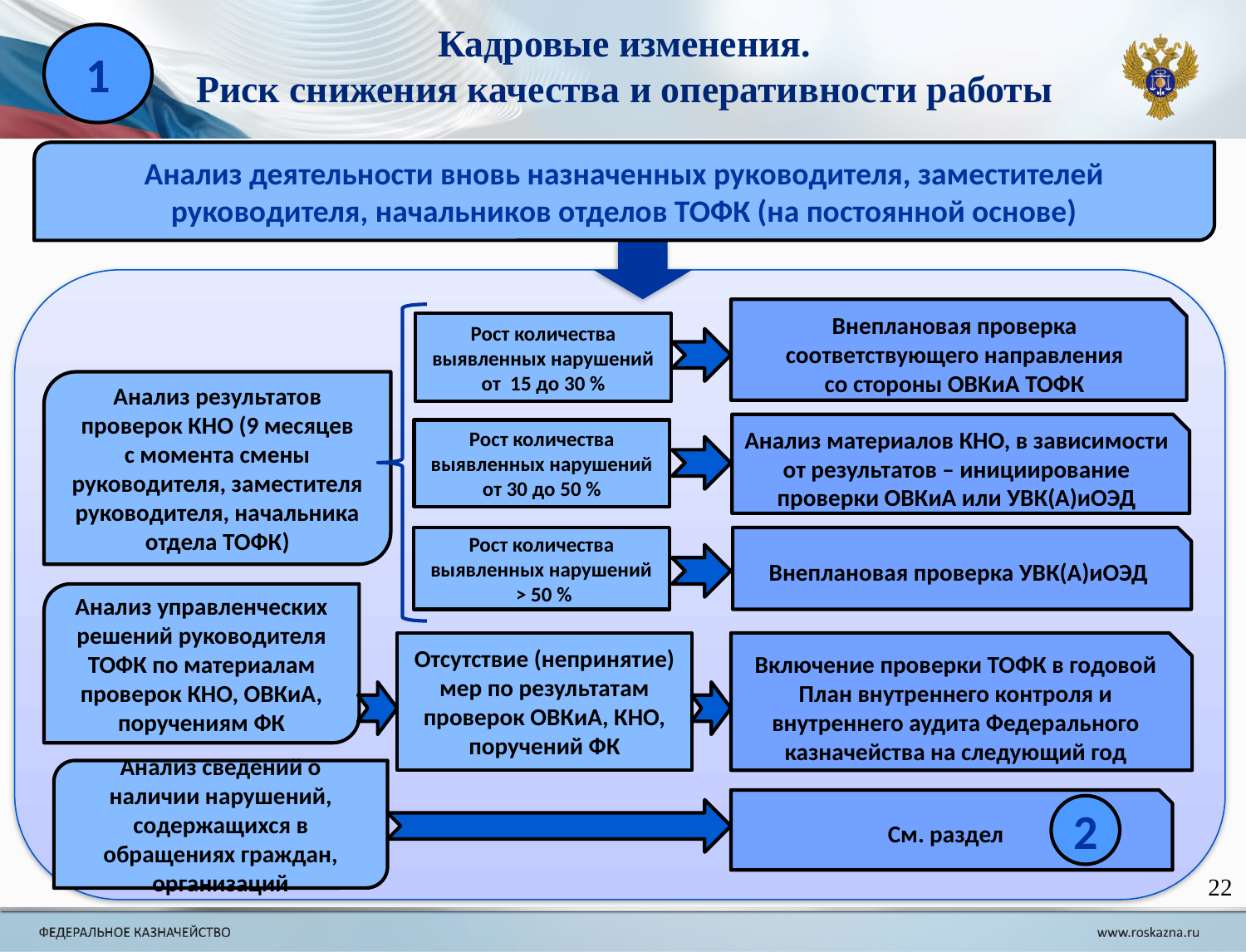

Кадровые изменения.
Риск снижения качества и оперативности работы
1
Анализ деятельности вновь назначенных руководителя, заместителей руководителя, начальников отделов ТОФК (на постоянной основе)

Внеплановая проверка соответствующего направления
со стороны ОВКиА ТОФК

Рост количества выявленных нарушений от  15 до 30 %

Анализ результатов проверок КНО (9 месяцев
с момента смены руководителя, заместителя руководителя, начальника отдела ТОФК)
Анализ материалов КНО, в зависимости от результатов – инициирование проверки ОВКиА или УВК(А)иОЭД
Рост количества выявленных нарушений от 30 до 50 %

Внеплановая проверка УВК(А)иОЭД
Рост количества выявленных нарушений
 > 50 %

Анализ управленческих решений руководителя ТОФК по материалам проверок КНО, ОВКиА, поручениям ФК
Отсутствие (непринятие) мер по результатам проверок ОВКиА, КНО, поручений ФК
Включение проверки ТОФК в годовой План внутреннего контроля и внутреннего аудита Федерального казначейства на следующий год

Анализ сведений о наличии нарушений, содержащихся в обращениях граждан, организаций
См. раздел
2

22